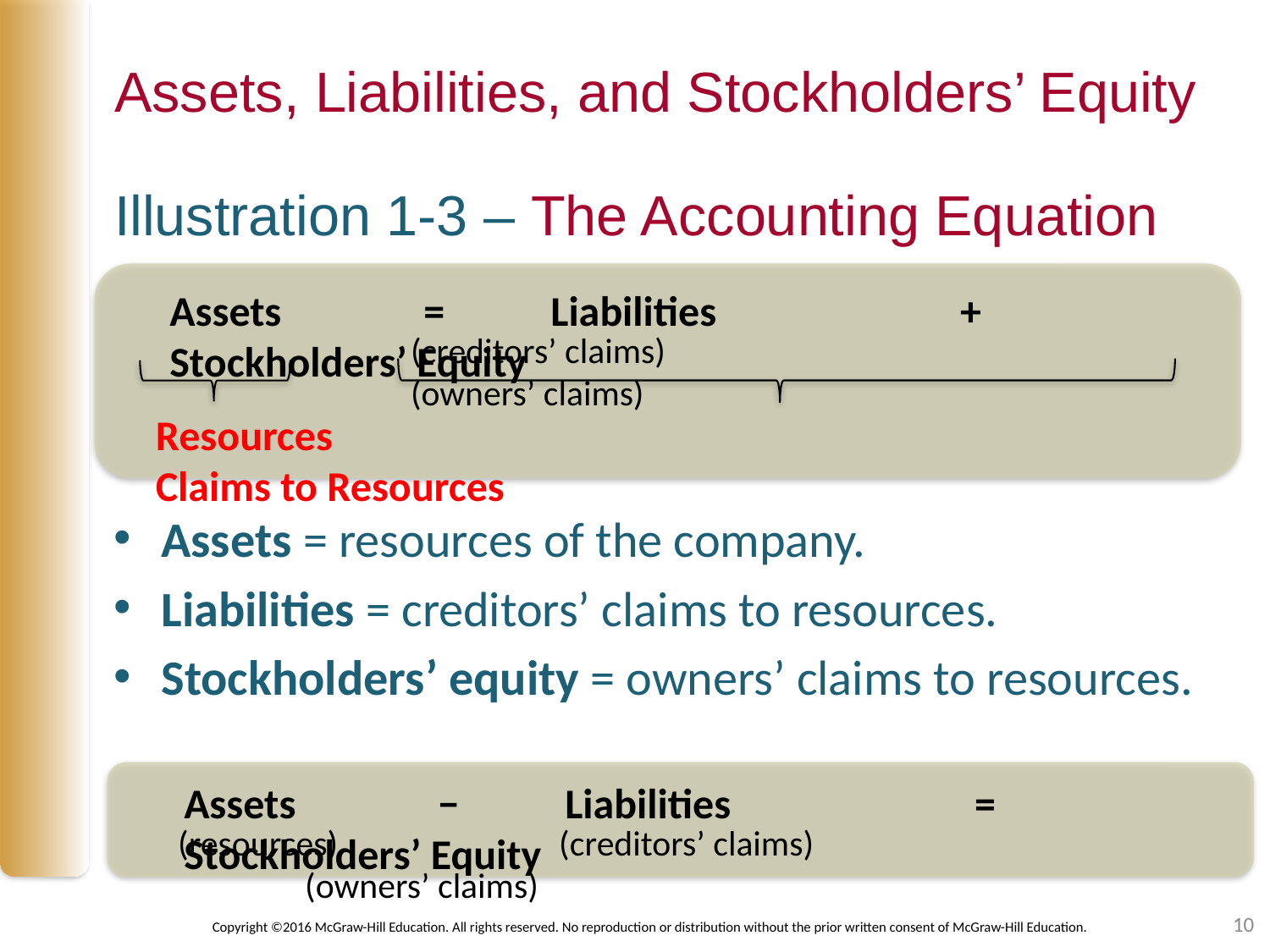

Assets, Liabilities, and Stockholders’ Equity

Illustration 1-3 – The Accounting Equation

Assets		= 	Liabilities		   +		Stockholders’ Equity

(creditors’ claims)			(owners’ claims)
Resources					    Claims to Resources
Assets = resources of the company.
Liabilities = creditors’ claims to resources.
Stockholders’ equity = owners’ claims to resources.

Assets		− 	Liabilities		   =		Stockholders’ Equity
(resources)		(creditors’ claims)			(owners’ claims)
10
Copyright ©2016 McGraw-Hill Education. All rights reserved. No reproduction or distribution without the prior written consent of McGraw-Hill Education.